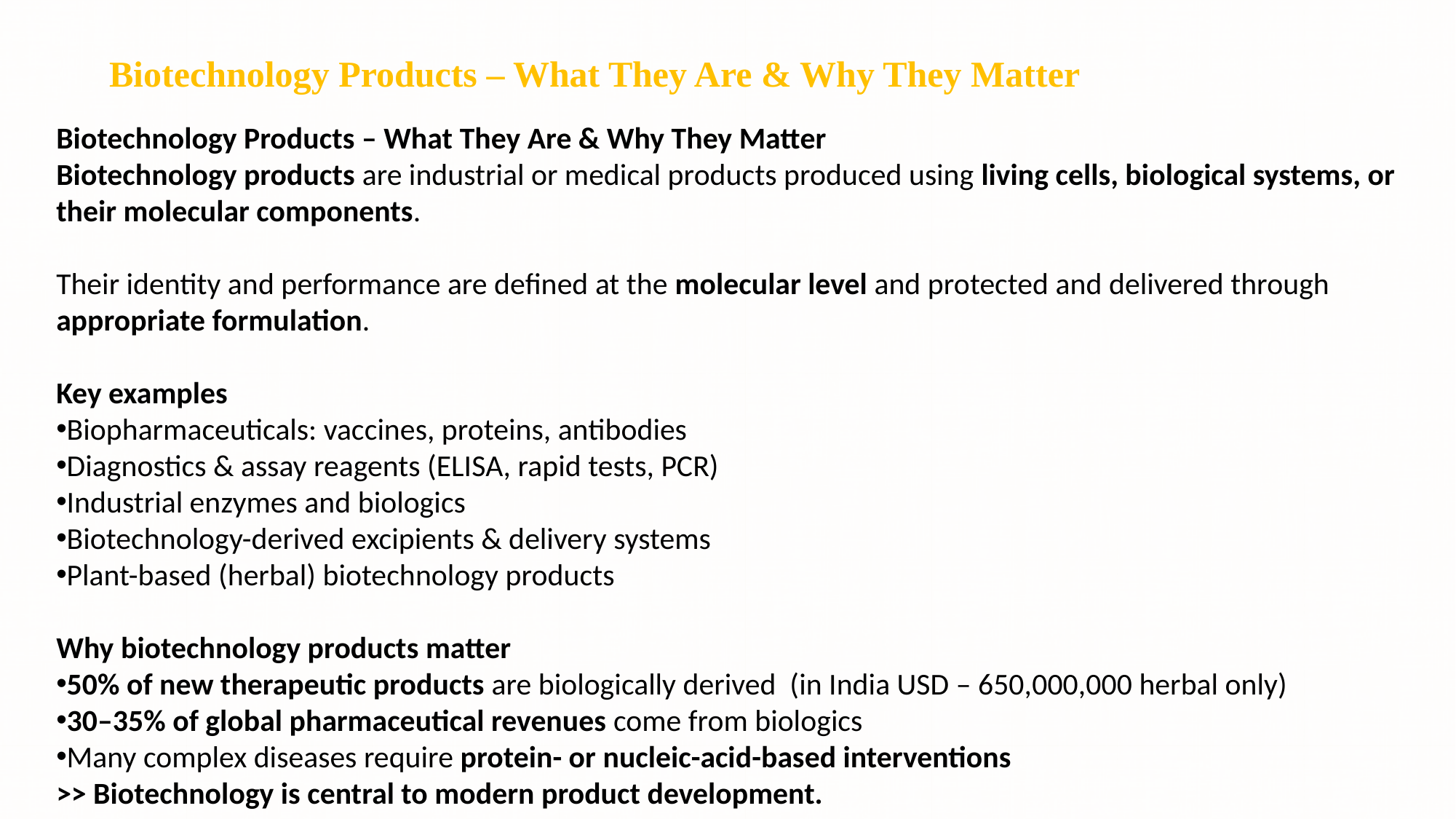

# Biotechnology Products – What They Are & Why They Matter
Biotechnology Products – What They Are & Why They Matter
Biotechnology products are industrial or medical products produced using living cells, biological systems, or their molecular components.
Their identity and performance are defined at the molecular level and protected and delivered through appropriate formulation.

Key examples
Biopharmaceuticals: vaccines, proteins, antibodies
Diagnostics & assay reagents (ELISA, rapid tests, PCR)
Industrial enzymes and biologics
Biotechnology-derived excipients & delivery systems
Plant-based (herbal) biotechnology products

Why biotechnology products matter
50% of new therapeutic products are biologically derived  (in India USD – 650,000,000 herbal only)
30–35% of global pharmaceutical revenues come from biologics
Many complex diseases require protein- or nucleic-acid-based interventions
>> Biotechnology is central to modern product development.